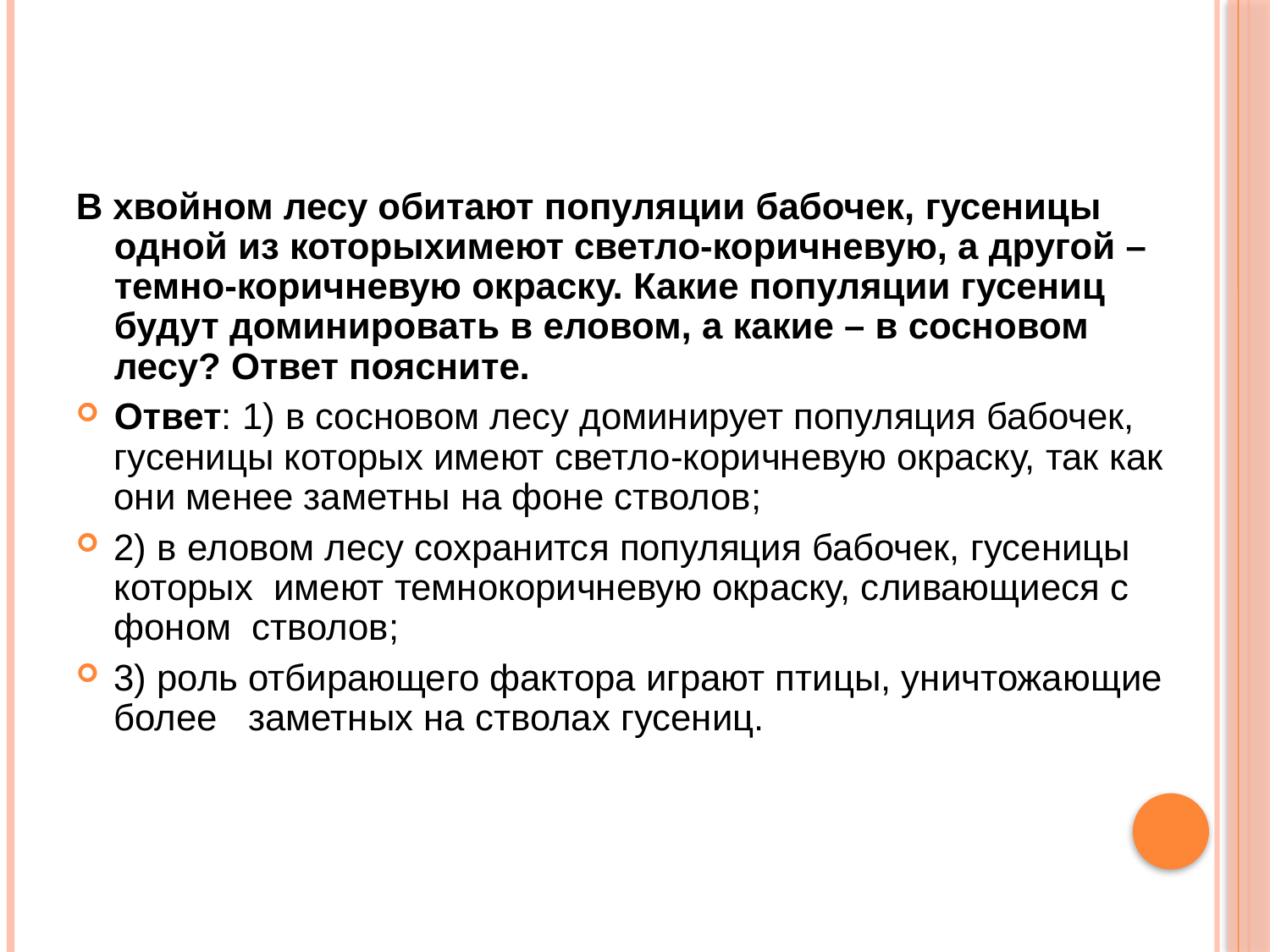

#

В хвойном лесу обитают популяции бабочек, гусеницы одной из которыхимеют светло-коричневую, а другой – темно-коричневую окраску. Какие популяции гусениц будут доминировать в еловом, а какие – в сосновом лесу? Ответ поясните.
Ответ: 1) в сосновом лесу доминирует популяция бабочек, гусеницы которых имеют светло-коричневую окраску, так как они менее заметны на фоне стволов;
2) в еловом лесу сохранится популяция бабочек, гусеницы которых  имеют темнокоричневую окраску, сливающиеся с фоном  стволов;
3) роль отбирающего фактора играют птицы, уничтожающие более   заметных на стволах гусениц.